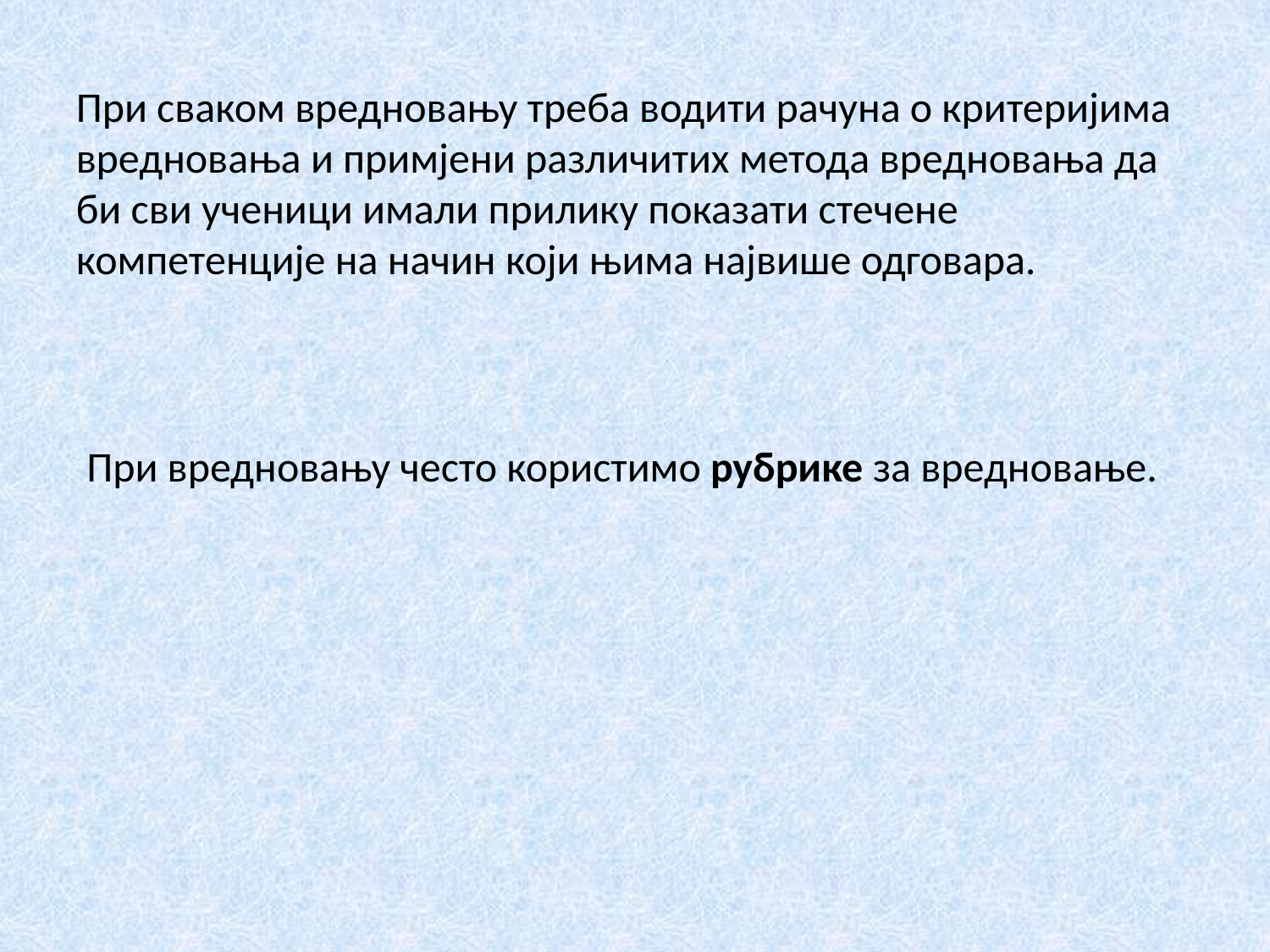

При сваком вредновању треба водити рачуна о критеријима вредновања и примјени различитих метода вредновања да би сви ученици имали прилику показати стечене компетенције на начин који њима највише одговара.
При вредновању често користимо рубрике за вредновање.